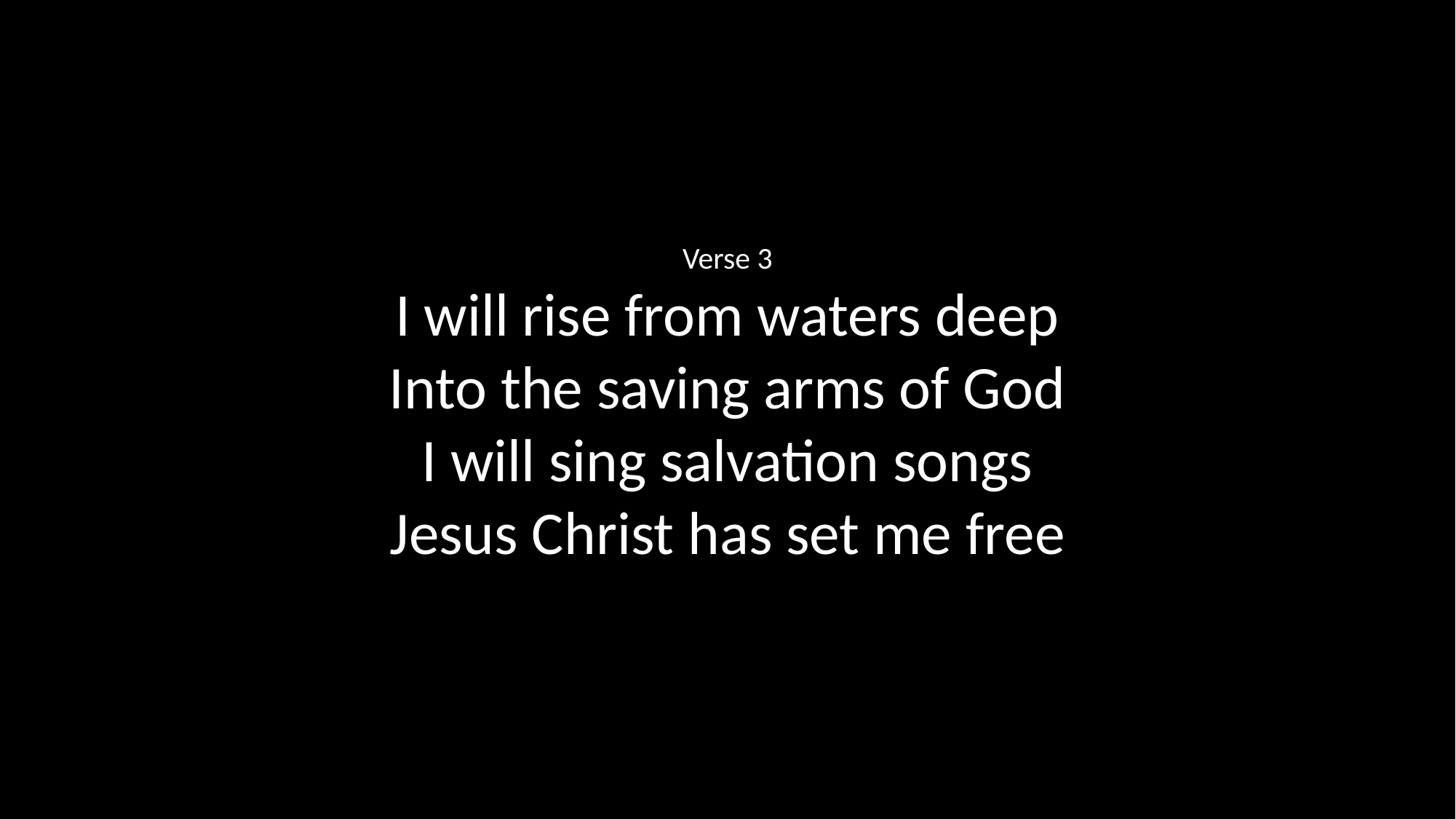

Verse 3
I will rise from waters deep
Into the saving arms of God
I will sing salvation songs
Jesus Christ has set me free